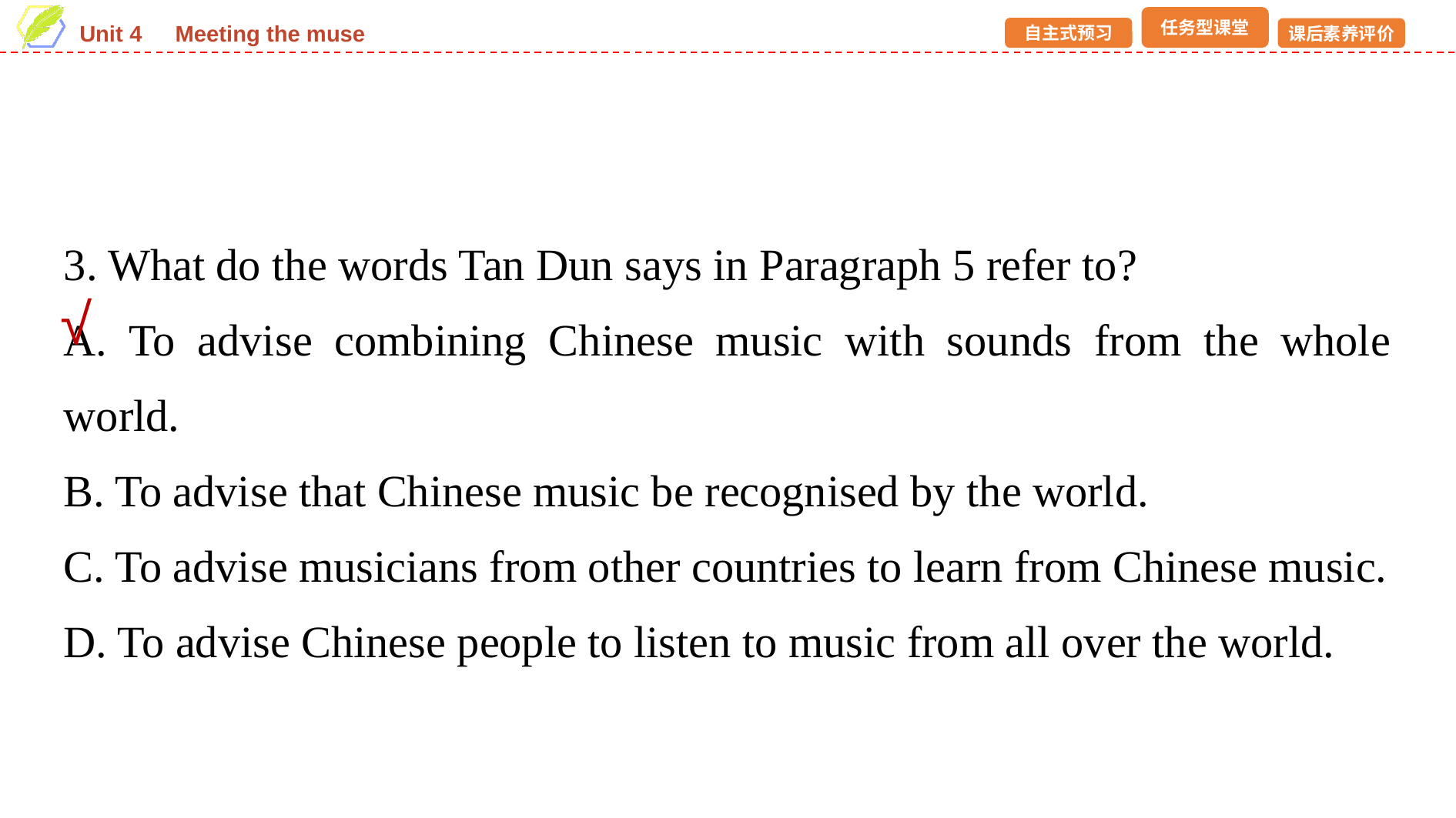

3. What do the words Tan Dun says in Paragraph 5 refer to?
A. To advise combining Chinese music with sounds from the whole world.
B. To advise that Chinese music be recognised by the world.
C. To advise musicians from other countries to learn from Chinese music.
D. To advise Chinese people to listen to music from all over the world.
√